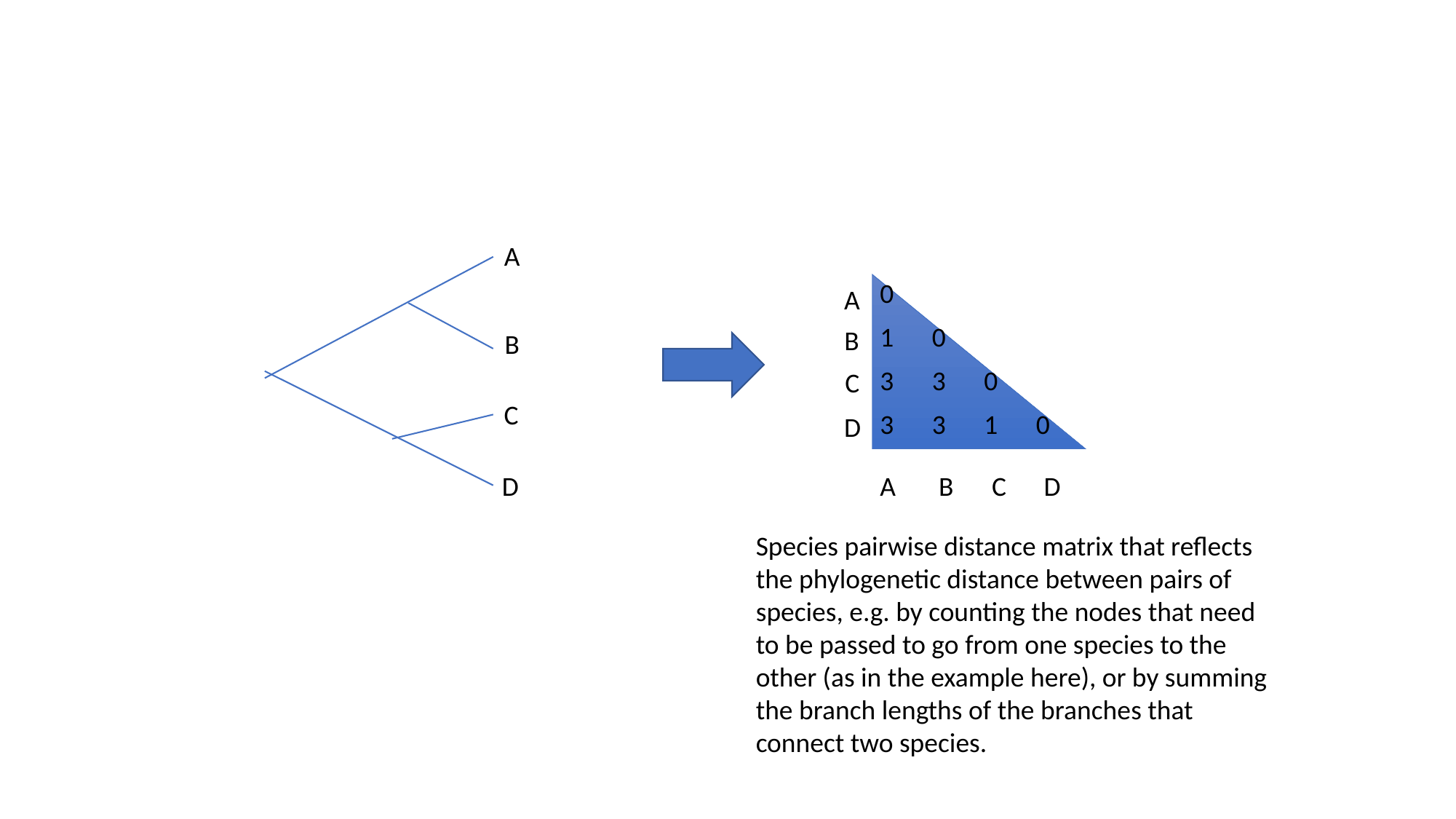

A

| 0 |  |  |  |
| --- | --- | --- | --- |
| 1 | 0 |  |  |
| 3 | 3 | 0 |  |
| 3 | 3 | 1 | 0 |
A
B
B

C
C
D
A
D
B
C
D
Species pairwise distance matrix that reflects the phylogenetic distance between pairs of species, e.g. by counting the nodes that need to be passed to go from one species to the other (as in the example here), or by summing the branch lengths of the branches that connect two species.